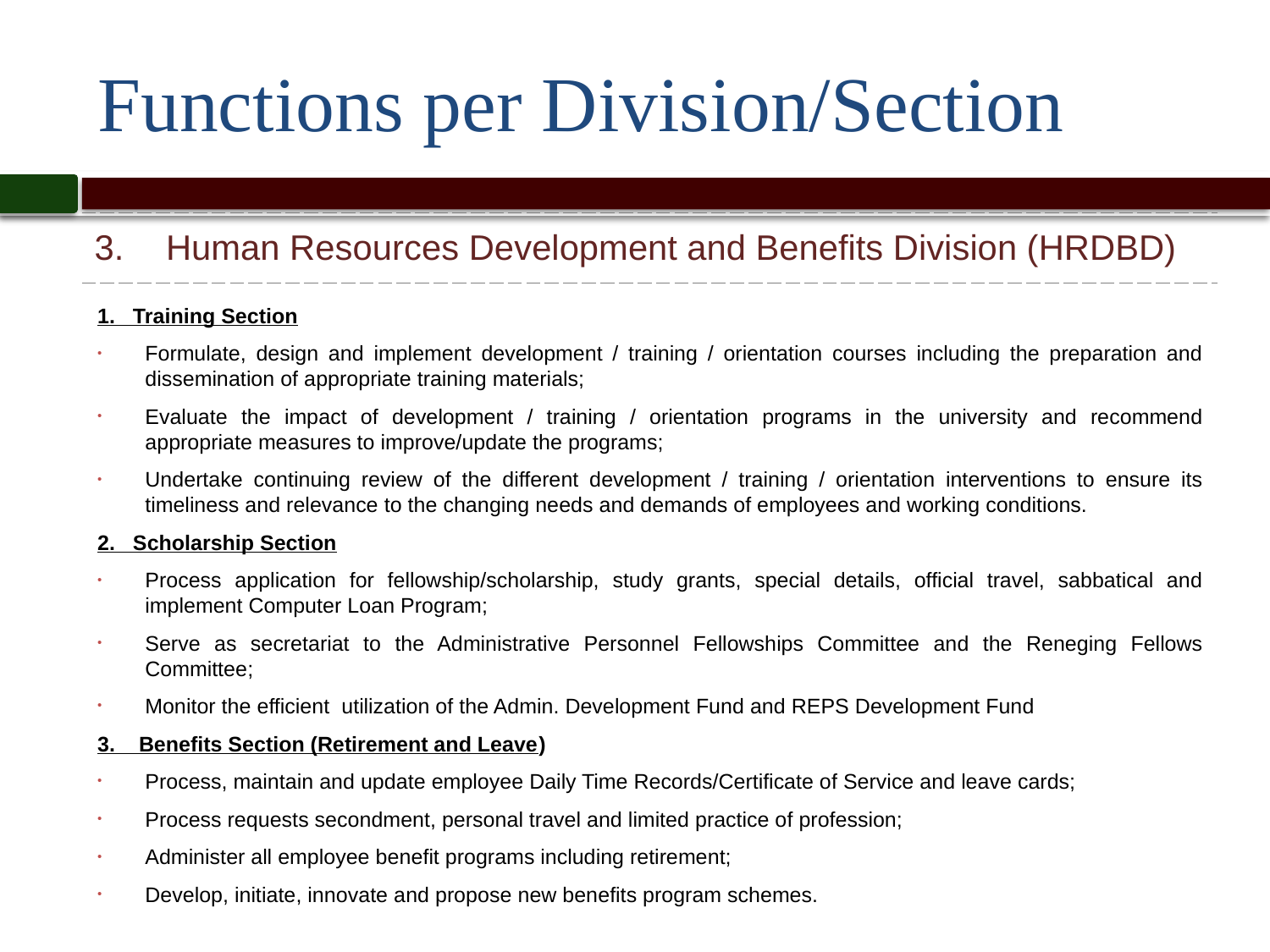

# Functions per Division/Section
| Human Resources Development and Benefits Division (HRDBD) |
| --- |
1.   Training Section
Formulate, design and implement development / training / orientation courses including the preparation and dissemination of appropriate training materials;
Evaluate the impact of development / training / orientation programs in the university and recommend appropriate measures to improve/update the programs;
Undertake continuing review of the different development / training / orientation interventions to ensure its timeliness and relevance to the changing needs and demands of employees and working conditions.
2.   Scholarship Section
Process application for fellowship/scholarship, study grants, special details, official travel, sabbatical and implement Computer Loan Program;
Serve as secretariat to the Administrative Personnel Fellowships Committee and the Reneging Fellows Committee;
Monitor the efficient  utilization of the Admin. Development Fund and REPS Development Fund
3.    Benefits Section (Retirement and Leave)
Process, maintain and update employee Daily Time Records/Certificate of Service and leave cards;
Process requests secondment, personal travel and limited practice of profession;
Administer all employee benefit programs including retirement;
Develop, initiate, innovate and propose new benefits program schemes.